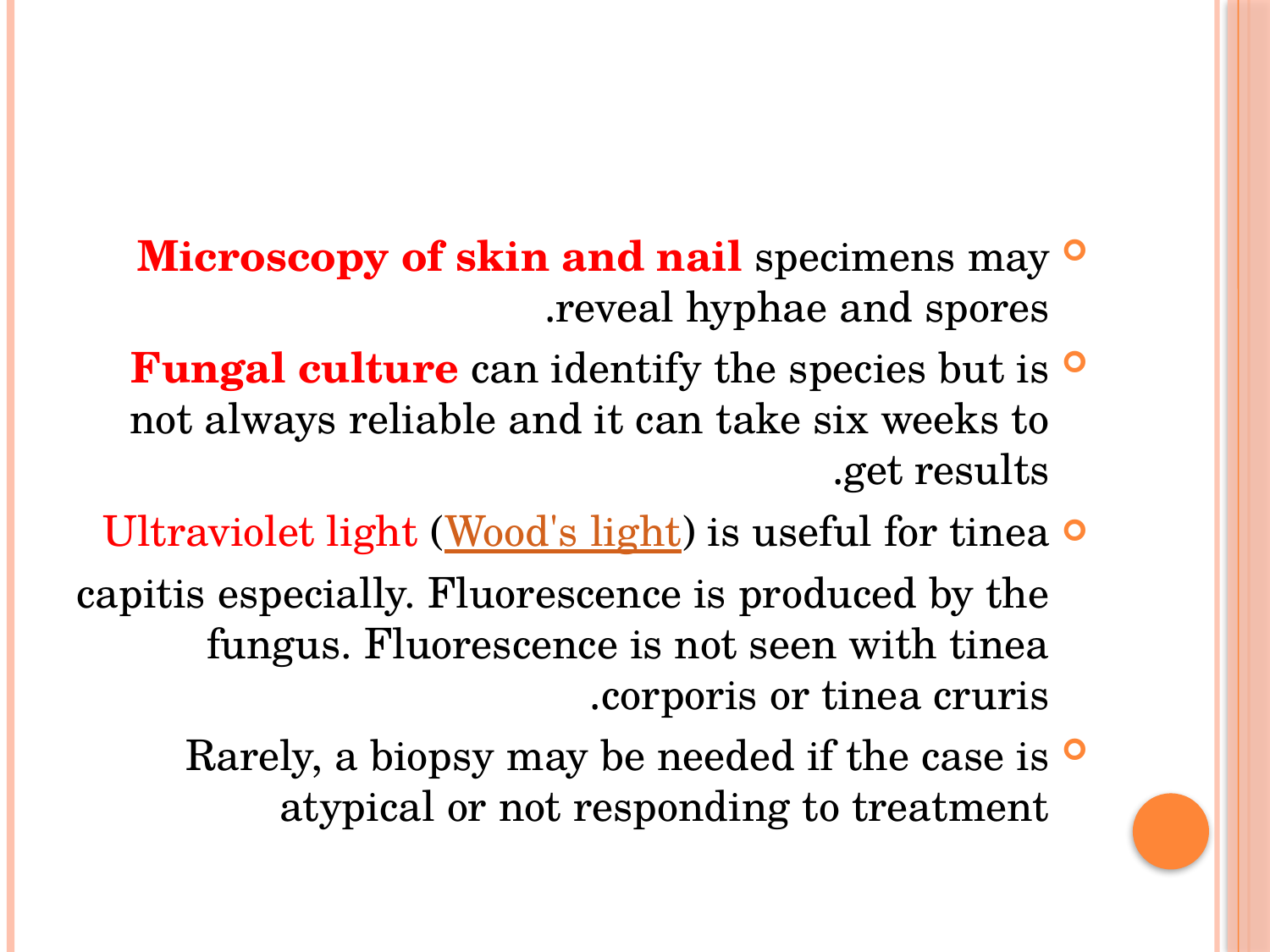

Microscopy of skin and nail specimens may reveal hyphae and spores.
Fungal culture can identify the species but is not always reliable and it can take six weeks to get results.
Ultraviolet light (Wood's light) is useful for tinea capitis especially. Fluorescence is produced by the fungus. Fluorescence is not seen with tinea corporis or tinea cruris.
Rarely, a biopsy may be needed if the case is atypical or not responding to treatment